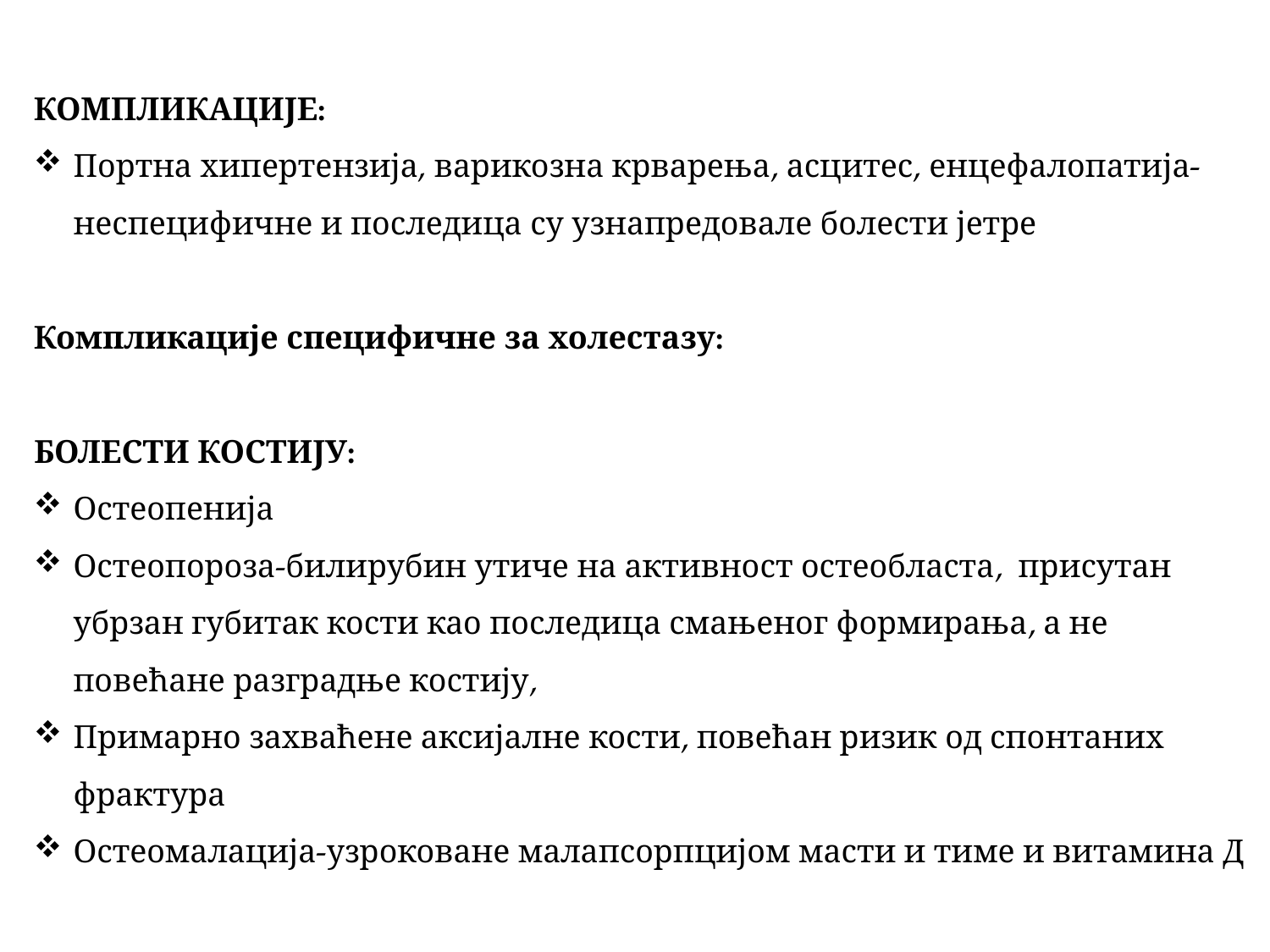

КОМПЛИКАЦИЈЕ:
Портна хипертензија, варикозна крварења, асцитес, енцефалопатија-неспецифичне и последица су узнапредовале болести јетре

Компликације специфичне за холестазу:

БОЛЕСТИ КОСТИЈУ:
Остеопенија
Остеопороза-билирубин утиче на активност остеобласта,  присутан убрзан губитак кости као последица смањеног формирања, а не повећане разградње костију,
Примарно захваћене аксијалне кости, повећан ризик од спонтаних фрактура
Остеомалација-узроковане малапсорпцијом масти и тиме и витамина Д